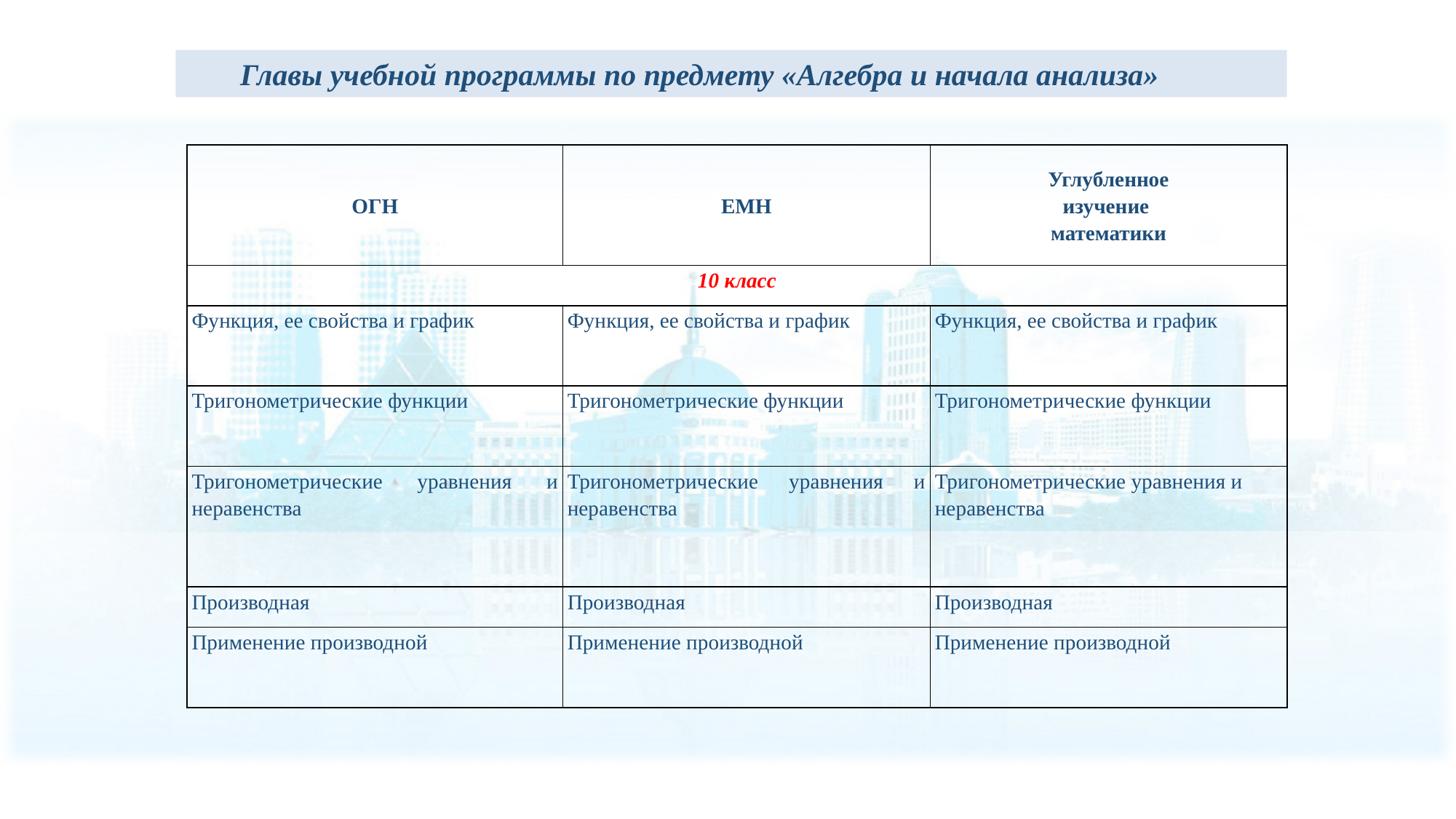

Главы учебной программы по предмету «Алгебра и начала анализа»
| ОГН | ЕМН | Углубленное изучение математики |
| --- | --- | --- |
| 10 класс |  |  |
| Функция, ее свойства и график | Функция, ее свойства и график | Функция, ее свойства и график |
| Тригонометрические функции | Тригонометрические функции | Тригонометрические функции |
| Тригонометрические уравнения и неравенства | Тригонометрические уравнения и неравенства | Тригонометрические уравнения и неравенства |
| Производная | Производная | Производная |
| Применение производной | Применение производной | Применение производной |